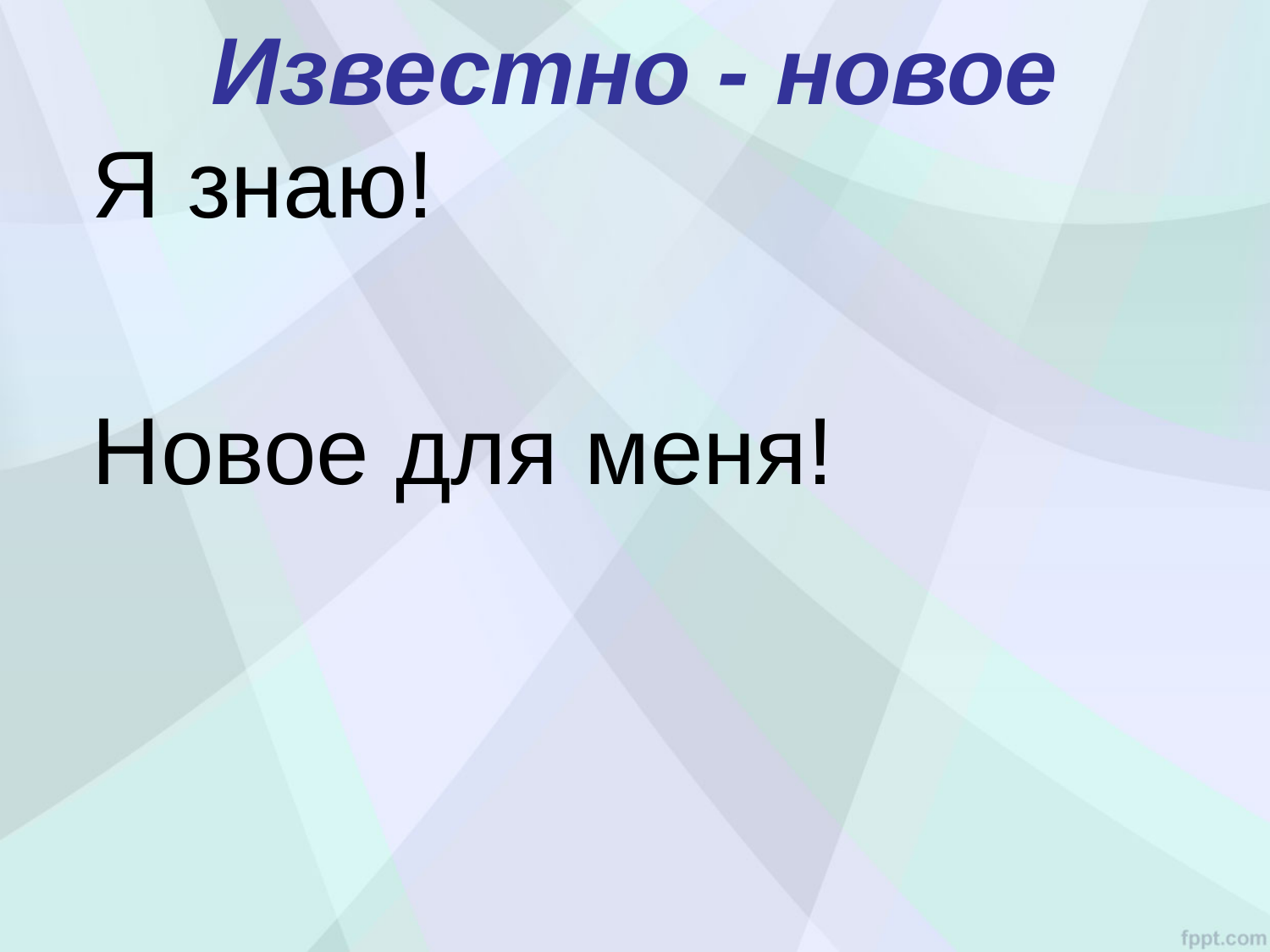

# Известно - новое
   Я знаю!

   Новое для меня!